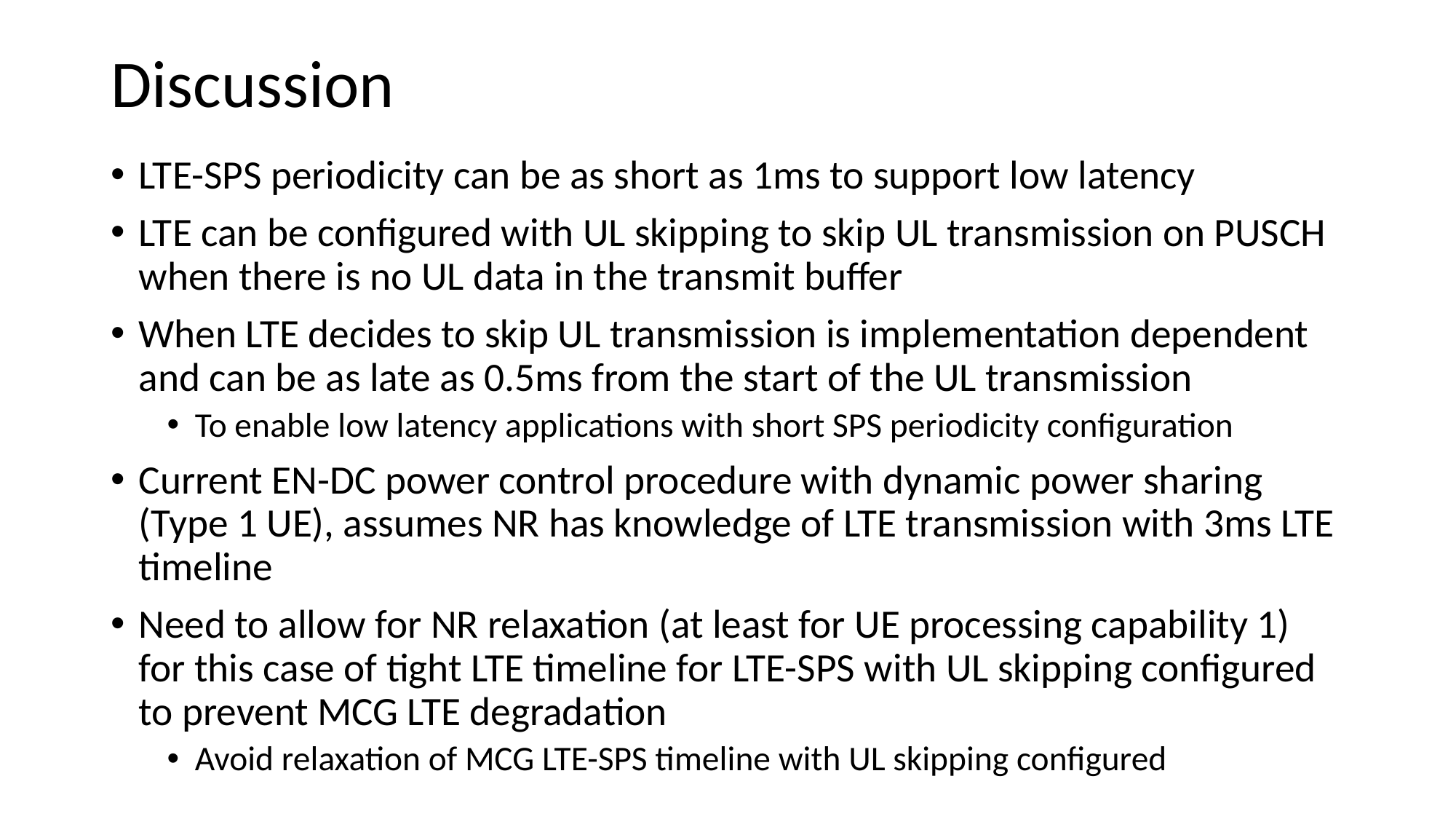

# Discussion
LTE-SPS periodicity can be as short as 1ms to support low latency
LTE can be configured with UL skipping to skip UL transmission on PUSCH when there is no UL data in the transmit buffer
When LTE decides to skip UL transmission is implementation dependent and can be as late as 0.5ms from the start of the UL transmission
To enable low latency applications with short SPS periodicity configuration
Current EN-DC power control procedure with dynamic power sharing (Type 1 UE), assumes NR has knowledge of LTE transmission with 3ms LTE timeline
Need to allow for NR relaxation (at least for UE processing capability 1) for this case of tight LTE timeline for LTE-SPS with UL skipping configured to prevent MCG LTE degradation
Avoid relaxation of MCG LTE-SPS timeline with UL skipping configured